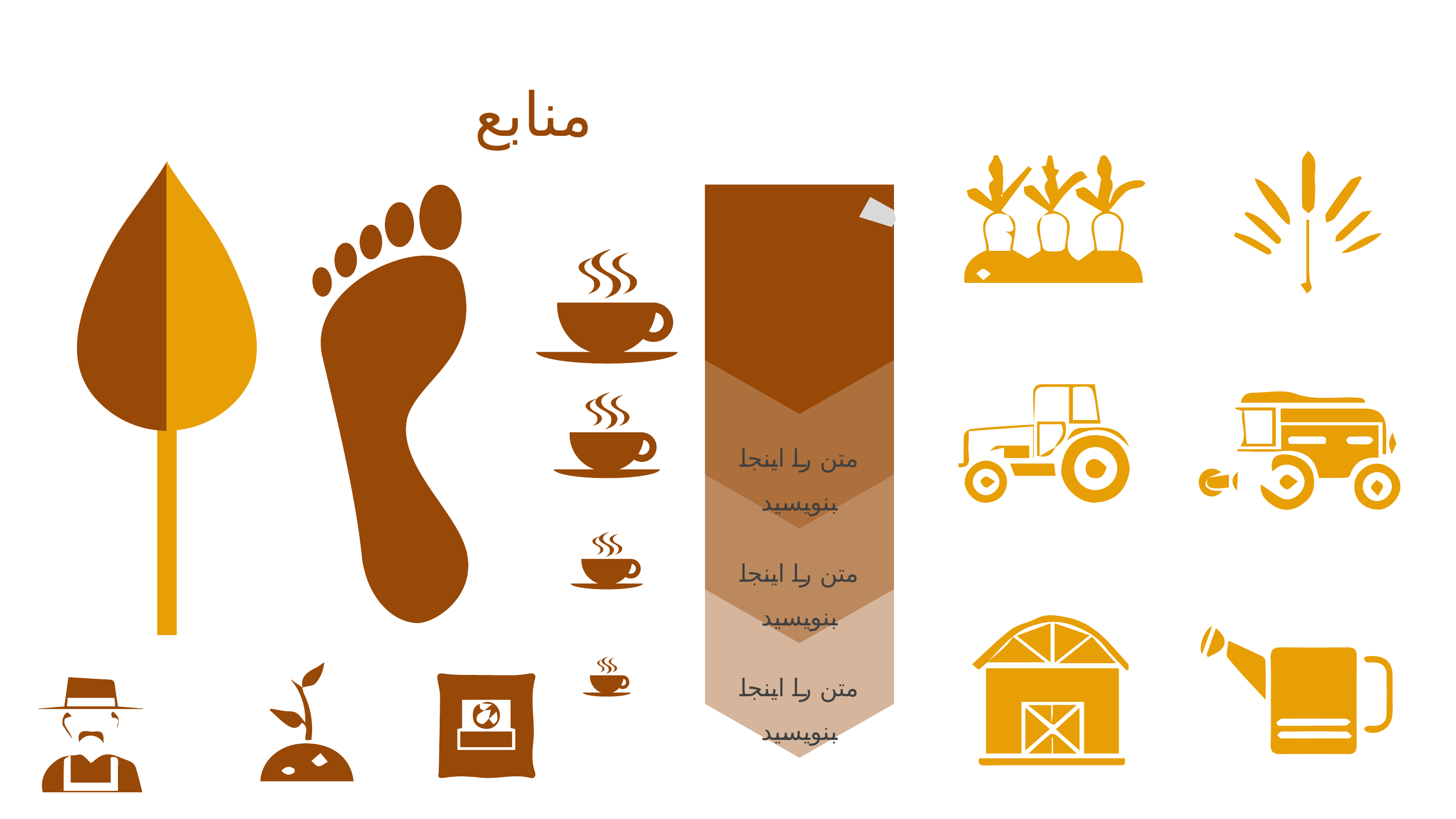

منابع

متن را اینجا بنویسید

متن را اینجا بنویسید

متن را اینجا بنویسید